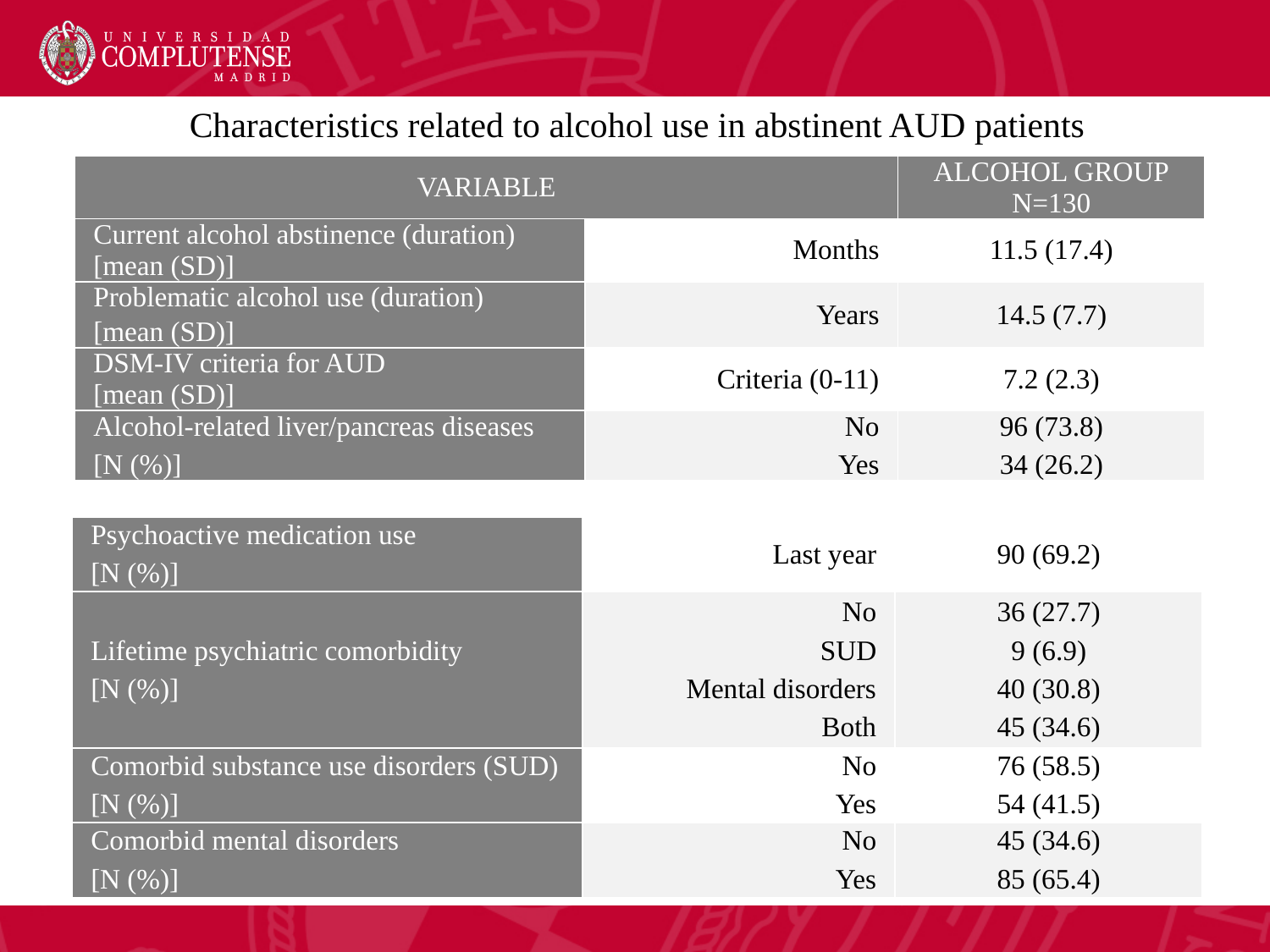

Characteristics related to alcohol use in abstinent AUD patients
| VARIABLE |  | ALCOHOL GROUP N=130 |
| --- | --- | --- |
| Current alcohol abstinence (duration) [mean (SD)] | Months | 11.5 (17.4) |
| Problematic alcohol use (duration) [mean (SD)] | Years | 14.5 (7.7) |
| DSM-IV criteria for AUD [mean (SD)] | Criteria (0-11) | 7.2 (2.3) |
| Alcohol-related liver/pancreas diseases [N (%)] | No Yes | 96 (73.8) 34 (26.2) |
| Psychoactive medication use [N (%)] | Last year | 90 (69.2) |
| --- | --- | --- |
| Lifetime psychiatric comorbidity [N (%)] | No SUD Mental disorders Both | 36 (27.7) 9 (6.9) 40 (30.8) 45 (34.6) |
| Comorbid substance use disorders (SUD) [N (%)] | No Yes | 76 (58.5) 54 (41.5) |
| Comorbid mental disorders [N (%)] | No Yes | 45 (34.6) 85 (65.4) |